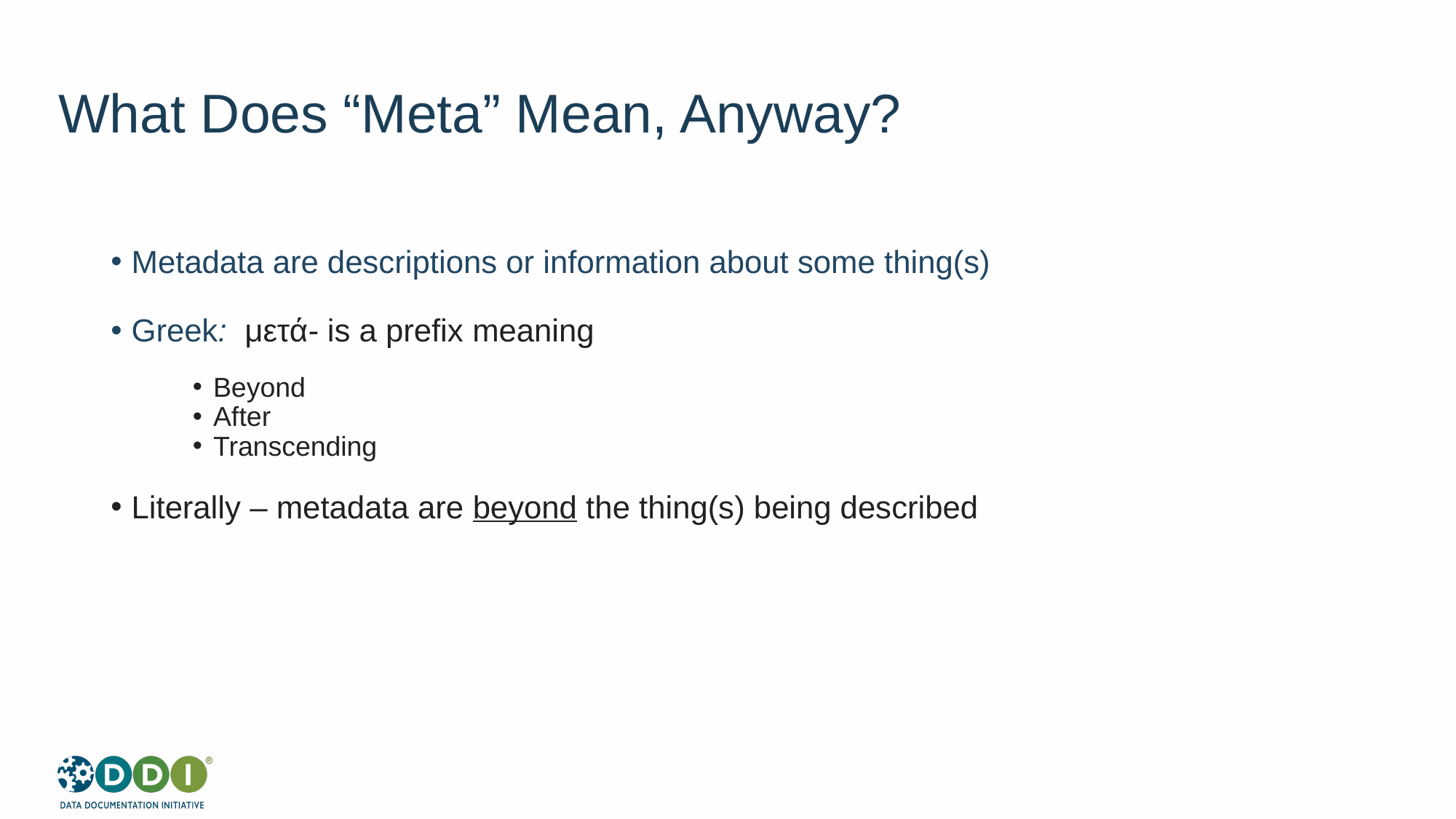

# What Does “Meta” Mean, Anyway?
Metadata are descriptions or information about some thing(s)

Greek:  μετά- is a prefix meaning

Beyond
After
Transcending

Literally – metadata are beyond the thing(s) being described